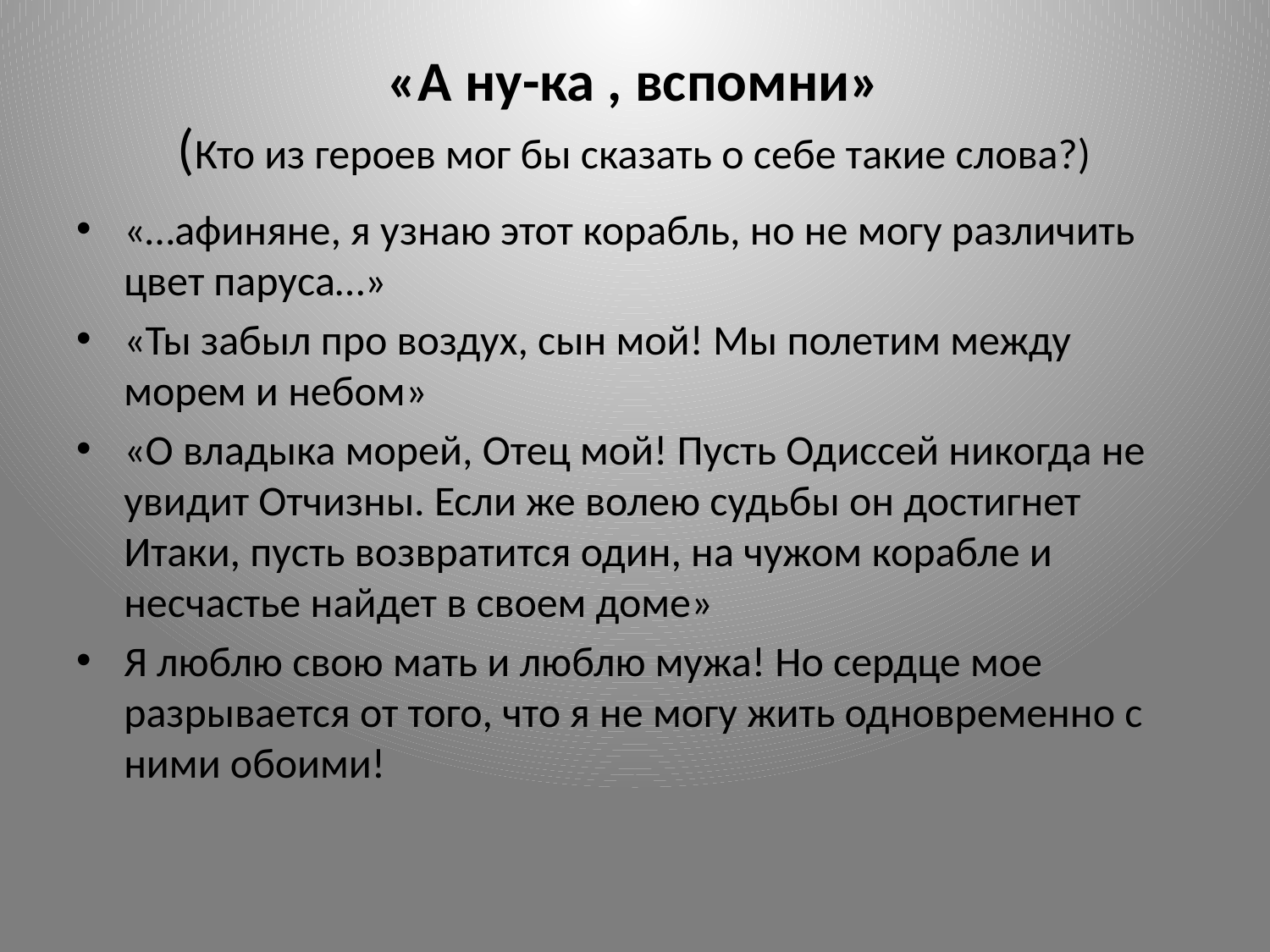

# «А ну-ка , вспомни» (Кто из героев мог бы сказать о себе такие слова?)
«…афиняне, я узнаю этот корабль, но не могу различить цвет паруса…»
«Ты забыл про воздух, сын мой! Мы полетим между морем и небом»
«О владыка морей, Отец мой! Пусть Одиссей никогда не увидит Отчизны. Если же волею судьбы он достигнет Итаки, пусть возвратится один, на чужом корабле и несчастье найдет в своем доме»
Я люблю свою мать и люблю мужа! Но сердце мое разрывается от того, что я не могу жить одновременно с ними обоими!